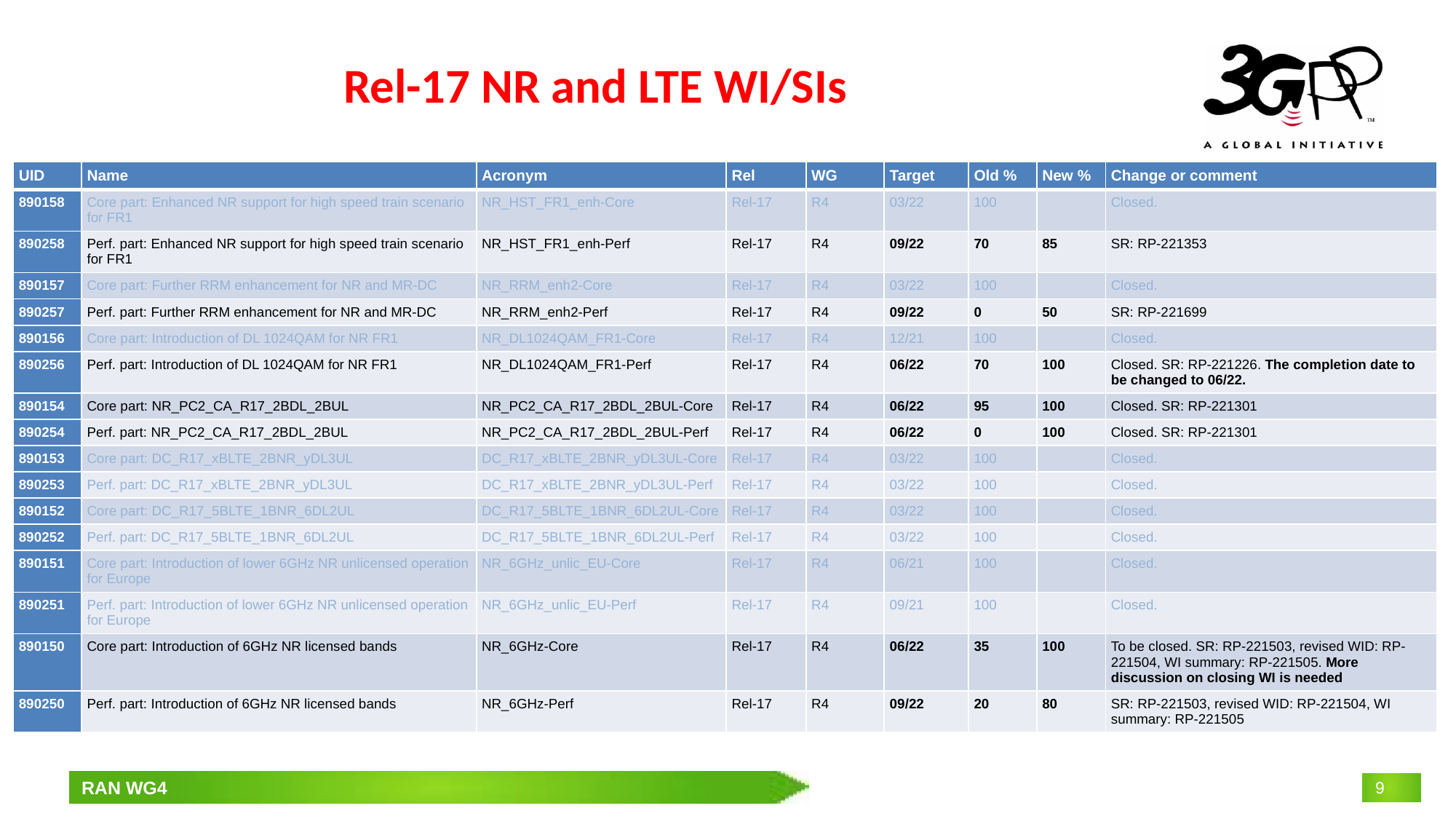

# Rel-17 NR and LTE WI/SIs
| UID | Name | Acronym | Rel | WG | Target | Old % | New % | Change or comment |
| --- | --- | --- | --- | --- | --- | --- | --- | --- |
| 890158 | Core part: Enhanced NR support for high speed train scenario for FR1 | NR\_HST\_FR1\_enh-Core | Rel-17 | R4 | 03/22 | 100 |  | Closed. |
| 890258 | Perf. part: Enhanced NR support for high speed train scenario for FR1 | NR\_HST\_FR1\_enh-Perf | Rel-17 | R4 | 09/22 | 70 | 85 | SR: RP-221353 |
| 890157 | Core part: Further RRM enhancement for NR and MR-DC | NR\_RRM\_enh2-Core | Rel-17 | R4 | 03/22 | 100 |  | Closed. |
| 890257 | Perf. part: Further RRM enhancement for NR and MR-DC | NR\_RRM\_enh2-Perf | Rel-17 | R4 | 09/22 | 0 | 50 | SR: RP-221699 |
| 890156 | Core part: Introduction of DL 1024QAM for NR FR1 | NR\_DL1024QAM\_FR1-Core | Rel-17 | R4 | 12/21 | 100 |  | Closed. |
| 890256 | Perf. part: Introduction of DL 1024QAM for NR FR1 | NR\_DL1024QAM\_FR1-Perf | Rel-17 | R4 | 06/22 | 70 | 100 | Closed. SR: RP-221226. The completion date to be changed to 06/22. |
| 890154 | Core part: NR\_PC2\_CA\_R17\_2BDL\_2BUL | NR\_PC2\_CA\_R17\_2BDL\_2BUL-Core | Rel-17 | R4 | 06/22 | 95 | 100 | Closed. SR: RP-221301 |
| 890254 | Perf. part: NR\_PC2\_CA\_R17\_2BDL\_2BUL | NR\_PC2\_CA\_R17\_2BDL\_2BUL-Perf | Rel-17 | R4 | 06/22 | 0 | 100 | Closed. SR: RP-221301 |
| 890153 | Core part: DC\_R17\_xBLTE\_2BNR\_yDL3UL | DC\_R17\_xBLTE\_2BNR\_yDL3UL-Core | Rel-17 | R4 | 03/22 | 100 |  | Closed. |
| 890253 | Perf. part: DC\_R17\_xBLTE\_2BNR\_yDL3UL | DC\_R17\_xBLTE\_2BNR\_yDL3UL-Perf | Rel-17 | R4 | 03/22 | 100 |  | Closed. |
| 890152 | Core part: DC\_R17\_5BLTE\_1BNR\_6DL2UL | DC\_R17\_5BLTE\_1BNR\_6DL2UL-Core | Rel-17 | R4 | 03/22 | 100 |  | Closed. |
| 890252 | Perf. part: DC\_R17\_5BLTE\_1BNR\_6DL2UL | DC\_R17\_5BLTE\_1BNR\_6DL2UL-Perf | Rel-17 | R4 | 03/22 | 100 |  | Closed. |
| 890151 | Core part: Introduction of lower 6GHz NR unlicensed operation for Europe | NR\_6GHz\_unlic\_EU-Core | Rel-17 | R4 | 06/21 | 100 |  | Closed. |
| 890251 | Perf. part: Introduction of lower 6GHz NR unlicensed operation for Europe | NR\_6GHz\_unlic\_EU-Perf | Rel-17 | R4 | 09/21 | 100 |  | Closed. |
| 890150 | Core part: Introduction of 6GHz NR licensed bands | NR\_6GHz-Core | Rel-17 | R4 | 06/22 | 35 | 100 | To be closed. SR: RP-221503, revised WID: RP-221504, WI summary: RP-221505. More discussion on closing WI is needed |
| 890250 | Perf. part: Introduction of 6GHz NR licensed bands | NR\_6GHz-Perf | Rel-17 | R4 | 09/22 | 20 | 80 | SR: RP-221503, revised WID: RP-221504, WI summary: RP-221505 |